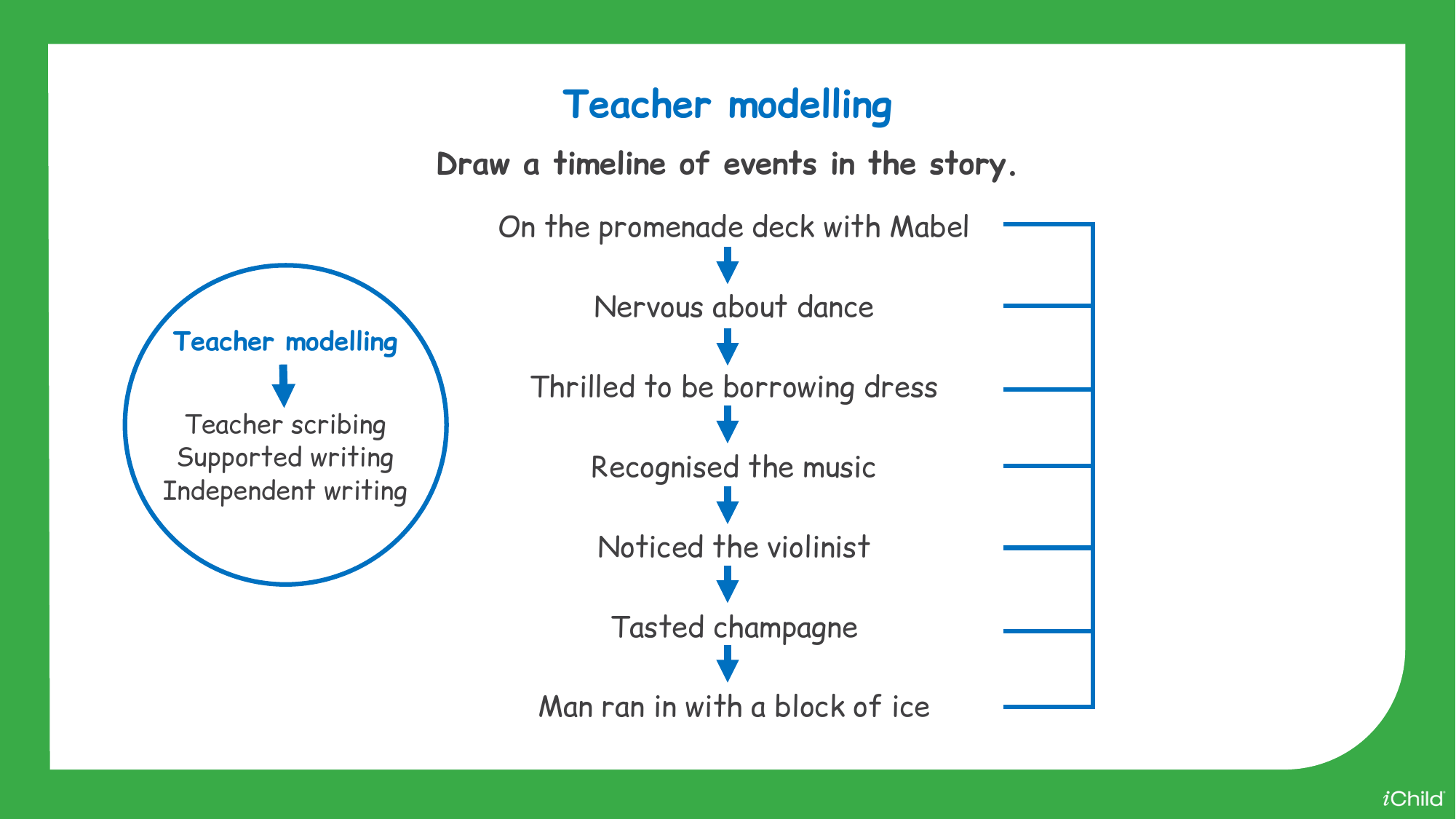

Teacher modelling
Draw a timeline of events in the story.
On the promenade deck with Mabel
Nervous about dance
Thrilled to be borrowing dress
Recognised the music
Noticed the violinist
Tasted champagne
Man ran in with a block of ice

Teacher modelling
Teacher scribing
Supported writing
Independent writing